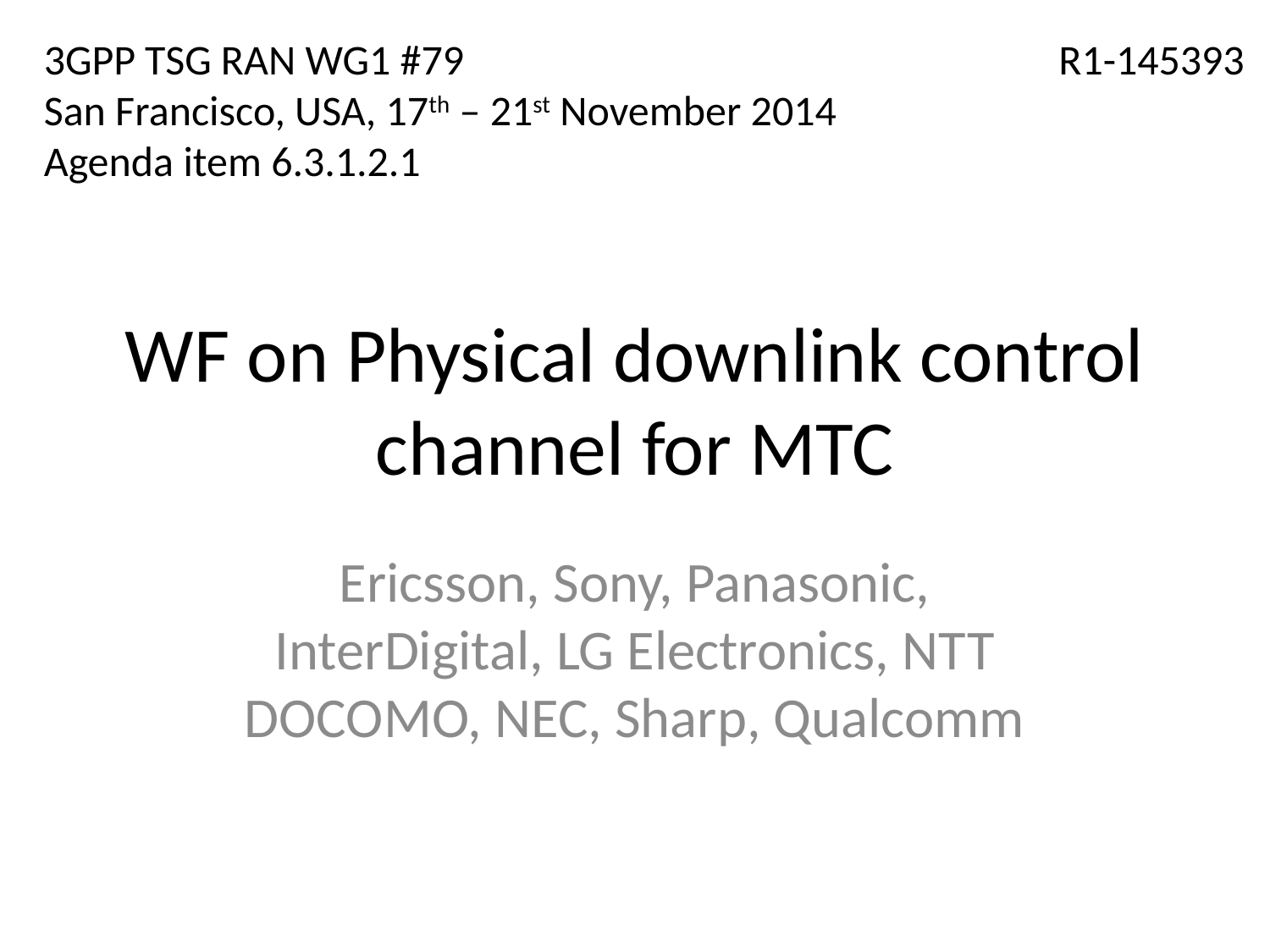

3GPP TSG RAN WG1 #79
San Francisco, USA, 17th – 21st November 2014
Agenda item 6.3.1.2.1
R1-145393
# WF on Physical downlink control channel for MTC
Ericsson, Sony, Panasonic, InterDigital, LG Electronics, NTT DOCOMO, NEC, Sharp, Qualcomm